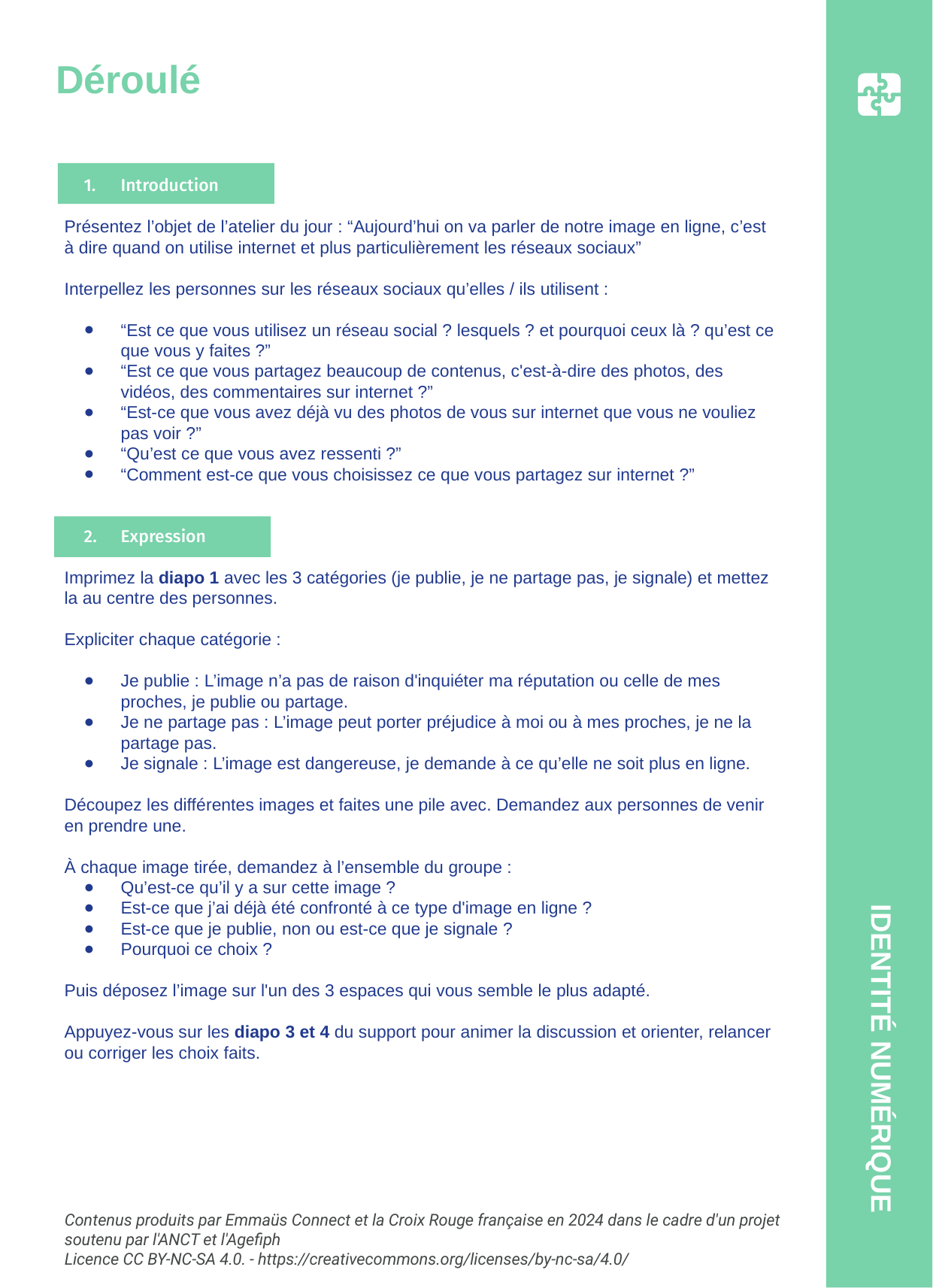

Déroulé

Introduction

Présentez l’objet de l’atelier du jour : “Aujourd’hui on va parler de notre image en ligne, c’est à dire quand on utilise internet et plus particulièrement les réseaux sociaux”

Interpellez les personnes sur les réseaux sociaux qu’elles / ils utilisent :

“Est ce que vous utilisez un réseau social ? lesquels ? et pourquoi ceux là ? qu’est ce que vous y faites ?”
“Est ce que vous partagez beaucoup de contenus, c'est-à-dire des photos, des vidéos, des commentaires sur internet ?”
“Est-ce que vous avez déjà vu des photos de vous sur internet que vous ne vouliez pas voir ?”
“Qu’est ce que vous avez ressenti ?”
“Comment est-ce que vous choisissez ce que vous partagez sur internet ?”

Expression

Imprimez la diapo 1 avec les 3 catégories (je publie, je ne partage pas, je signale) et mettez la au centre des personnes.

Expliciter chaque catégorie :

Je publie : L’image n’a pas de raison d'inquiéter ma réputation ou celle de mes proches, je publie ou partage.
Je ne partage pas : L’image peut porter préjudice à moi ou à mes proches, je ne la partage pas.
Je signale : L’image est dangereuse, je demande à ce qu’elle ne soit plus en ligne.

Découpez les différentes images et faites une pile avec. Demandez aux personnes de venir en prendre une.

À chaque image tirée, demandez à l’ensemble du groupe :
Qu’est-ce qu’il y a sur cette image ?
Est-ce que j’ai déjà été confronté à ce type d'image en ligne ?
Est-ce que je publie, non ou est-ce que je signale ?
Pourquoi ce choix ?

Puis déposez l’image sur l'un des 3 espaces qui vous semble le plus adapté.

Appuyez-vous sur les diapo 3 et 4 du support pour animer la discussion et orienter, relancer ou corriger les choix faits.

IDENTITÉ NUMÉRIQUE